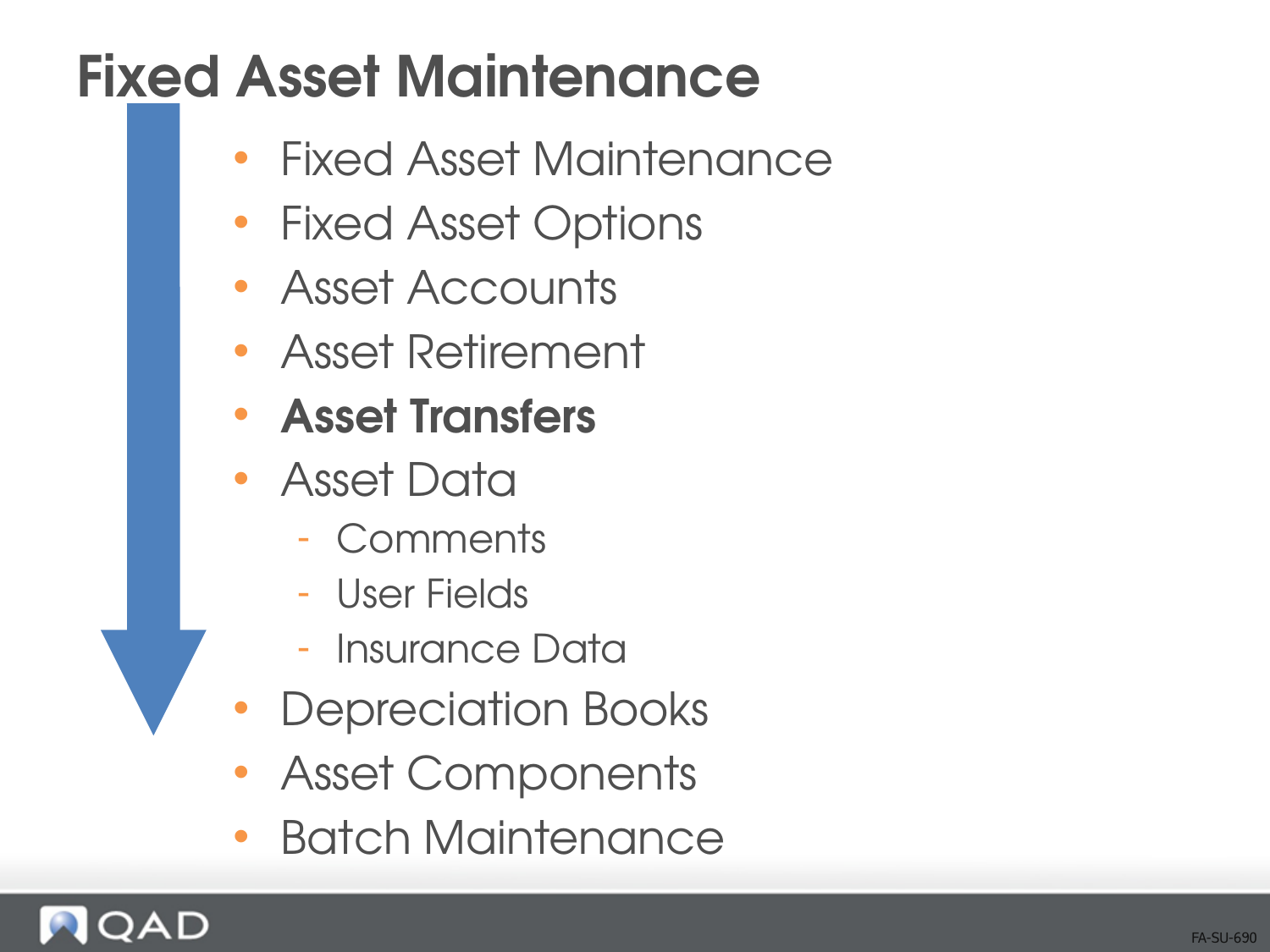

# Fixed Asset Maintenance

Fixed Asset Maintenance
Fixed Asset Options
Asset Accounts
Asset Retirement
Asset Transfers
Asset Data
Comments
User Fields
Insurance Data
Depreciation Books
Asset Components
Batch Maintenance
FA-SU-690